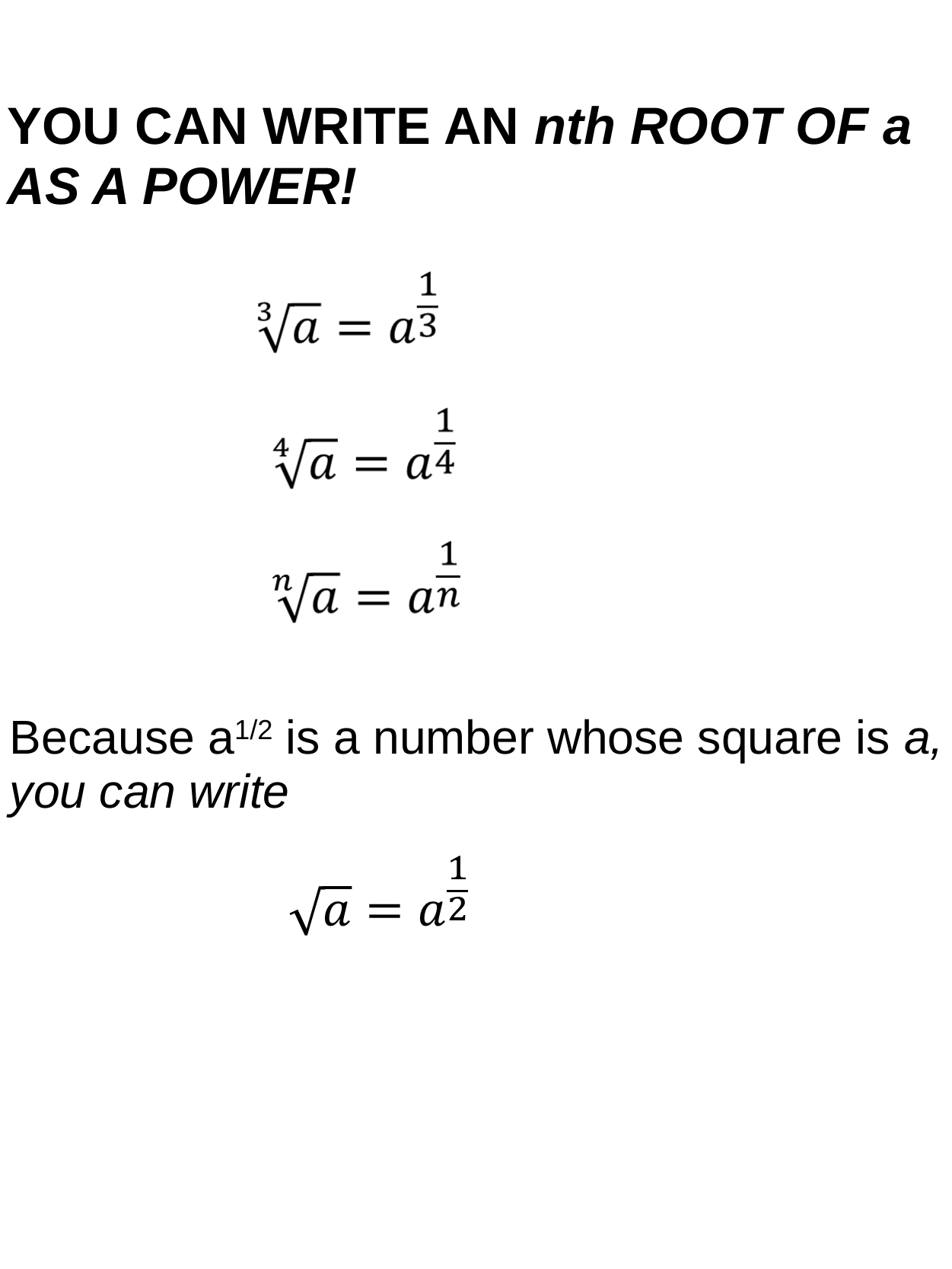

# YOU CAN WRITE AN nth ROOT OF a AS A POWER!

Because a1/2 is a number whose square is a, you can write